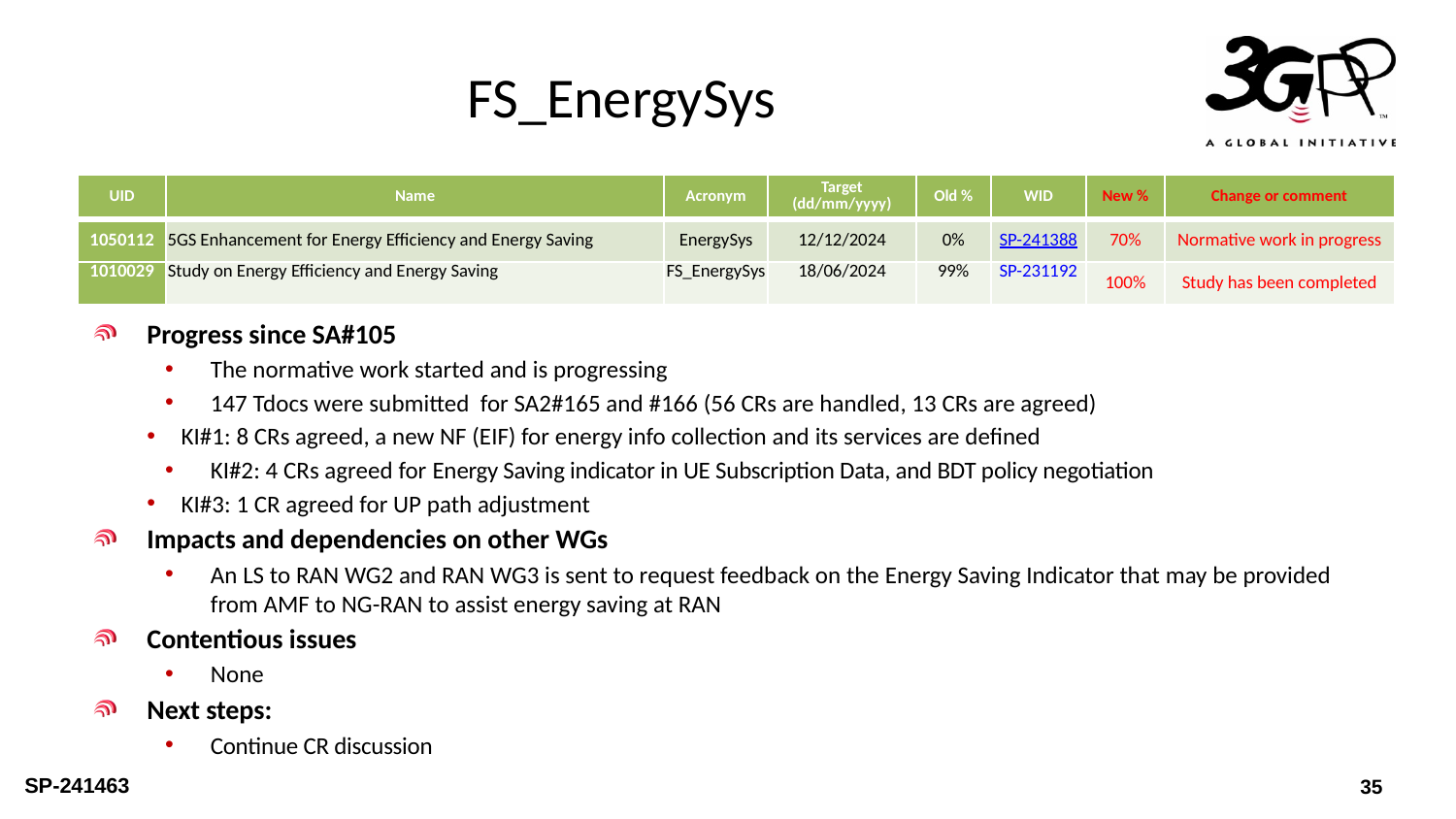

# FS_EnergySys
| UID | Name | Acronym | Target (dd/mm/yyyy) | Old % | WID | New % | Change or comment |
| --- | --- | --- | --- | --- | --- | --- | --- |
| 1050112 | 5GS Enhancement for Energy Efficiency and Energy Saving | EnergySys | 12/12/2024 | 0% | SP-241388 | 70% | Normative work in progress |
| 1010029 | Study on Energy Efficiency and Energy Saving | FS\_EnergySys | 18/06/2024 | 99% | SP-231192 | 100% | Study has been completed |
Progress since SA#105
The normative work started and is progressing
147 Tdocs were submitted  for SA2#165 and #166 (56 CRs are handled, 13 CRs are agreed)
KI#1: 8 CRs agreed, a new NF (EIF) for energy info collection and its services are defined
KI#2: 4 CRs agreed for Energy Saving indicator in UE Subscription Data, and BDT policy negotiation
KI#3: 1 CR agreed for UP path adjustment
Impacts and dependencies on other WGs
An LS to RAN WG2 and RAN WG3 is sent to request feedback on the Energy Saving Indicator that may be provided from AMF to NG-RAN to assist energy saving at RAN
Contentious issues
None
Next steps:
Continue CR discussion